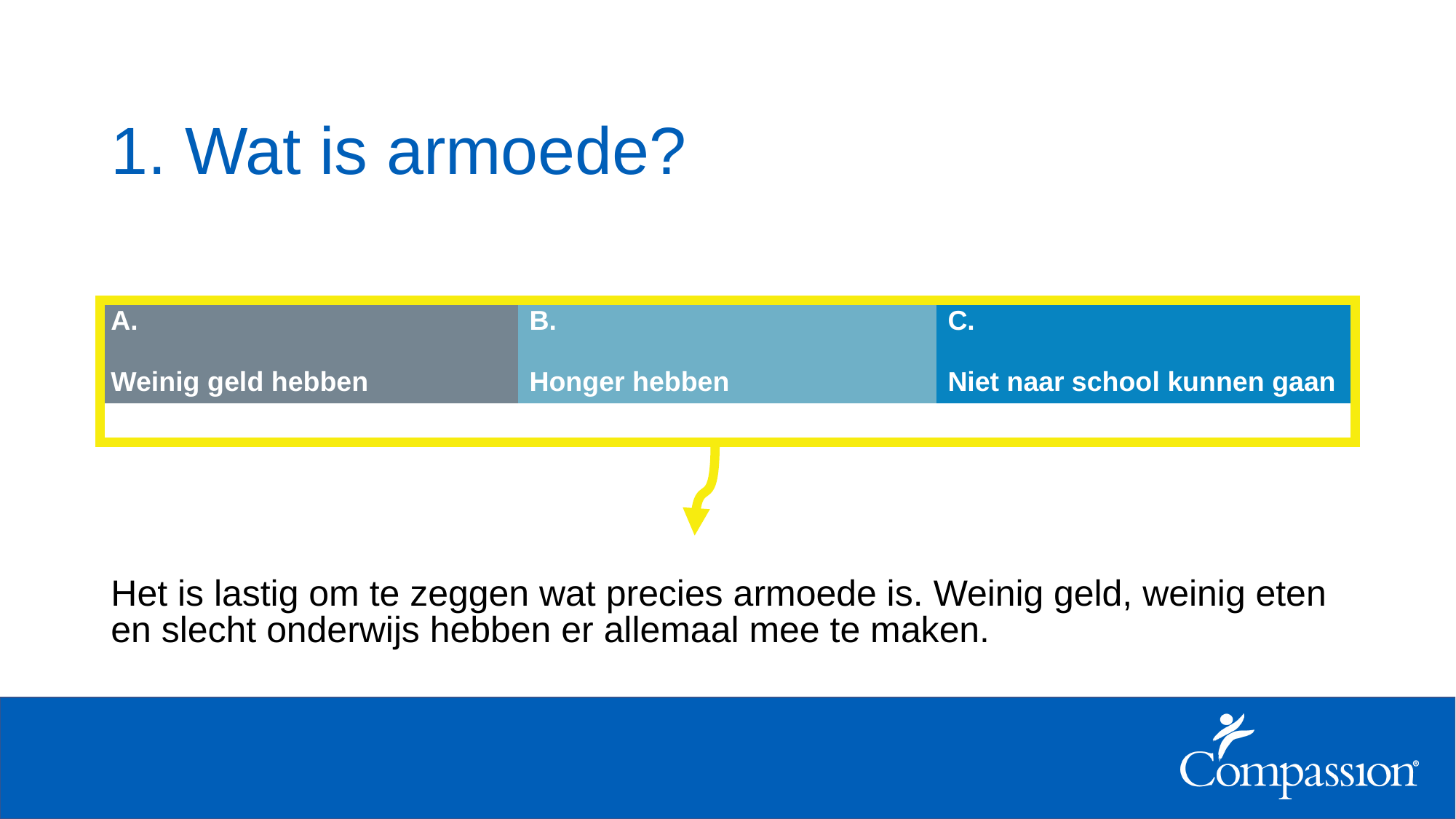

# 1. Wat is armoede?

| A. Weinig geld hebben | B. Honger hebben | C. Niet naar school kunnen gaan |
| --- | --- | --- |
Het is lastig om te zeggen wat precies armoede is. Weinig geld, weinig eten en slecht onderwijs hebben er allemaal mee te maken.